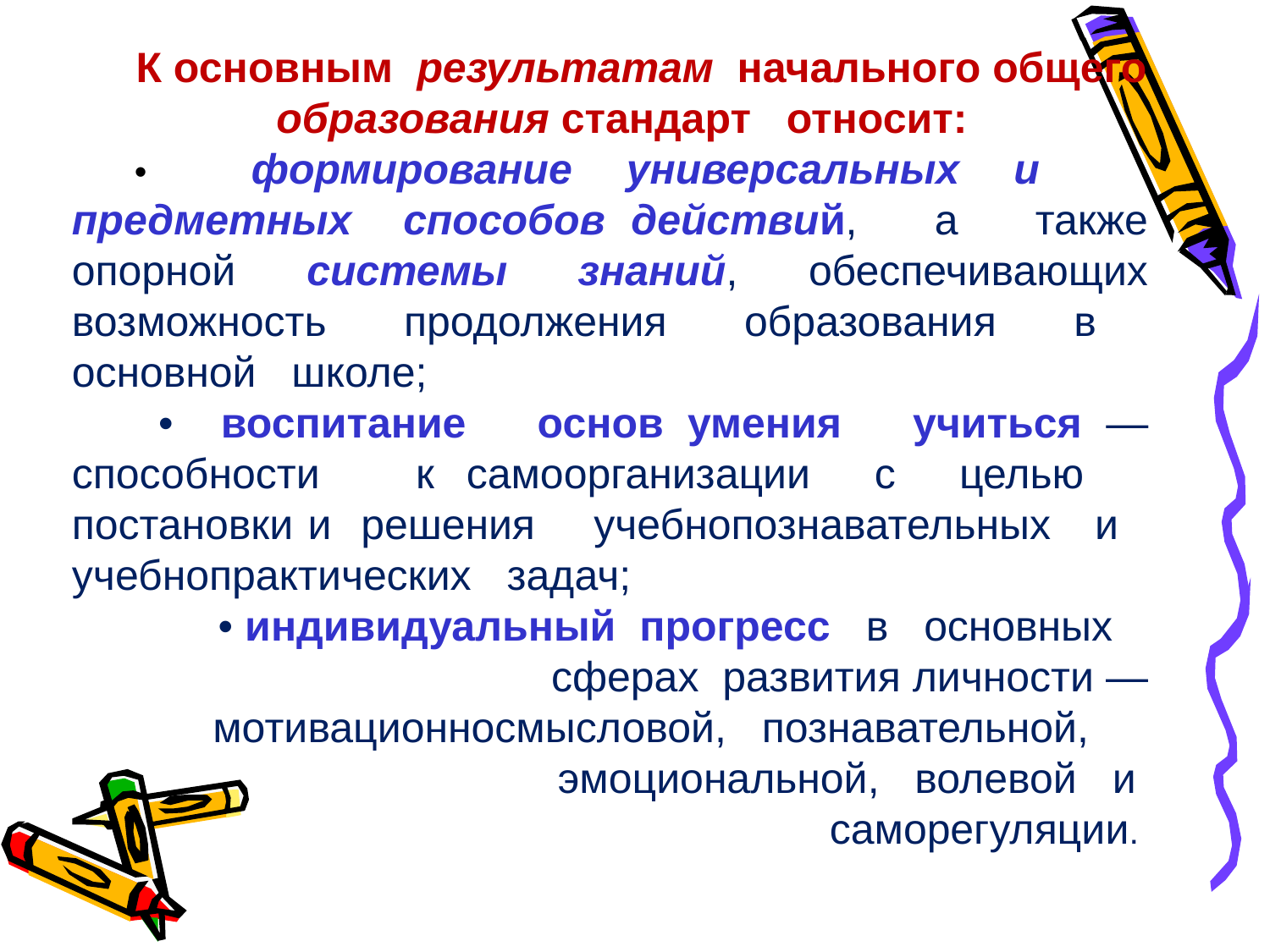

К основным  результатам  начального общего    образования стандарт   относит:
•  формирование универсальных и   предметных  способов действий,   а   также опорной   системы   знаний,   обеспечивающих возможность   продолжения   образования   в   основной   школе;
 •  воспитание   основ умения   учиться — способности   к самоорганизации  с  целью   постановки и  решения    учебнопознавательных   и   учебнопрактических   задач;
• индивидуальный  прогресс   в   основных    сферах  развития личности — мотивационносмысловой,   познавательной,      эмоциональной,   волевой   и
  саморегуляции.